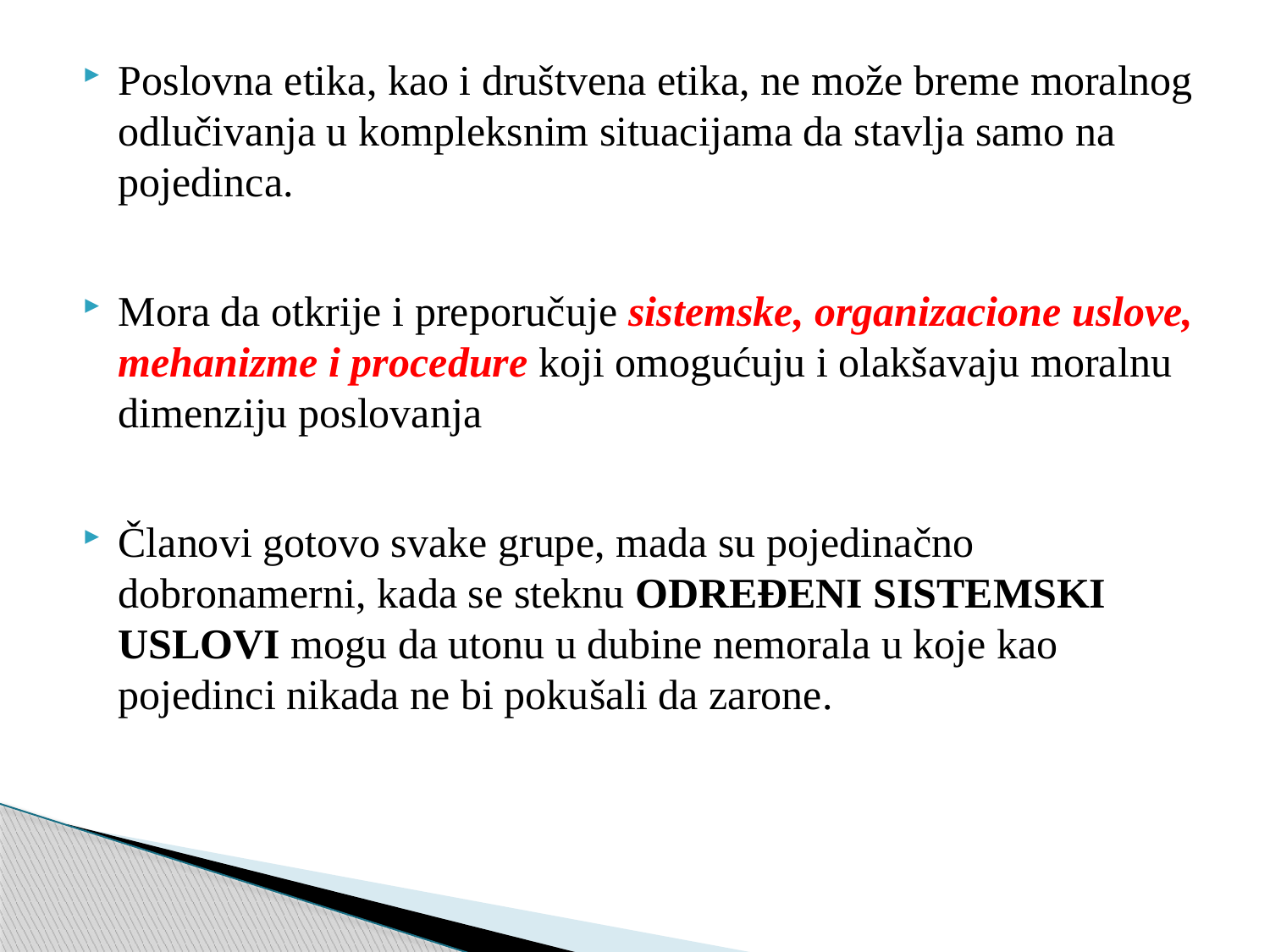

Poslovna etika, kao i društvena etika, ne može breme moralnog odlučivanja u kompleksnim situacijama da stavlja samo na pojedinca.

Mora da otkrije i preporučuje sistemske, organizacione uslove, mehanizme i procedure koji omogućuju i olakšavaju moralnu dimenziju poslovanja

Članovi gotovo svake grupe, mada su pojedinačno dobronamerni, kada se steknu ODREĐENI SISTEMSKI USLOVI mogu da utonu u dubine nemorala u koje kao pojedinci nikada ne bi pokušali da zarone.